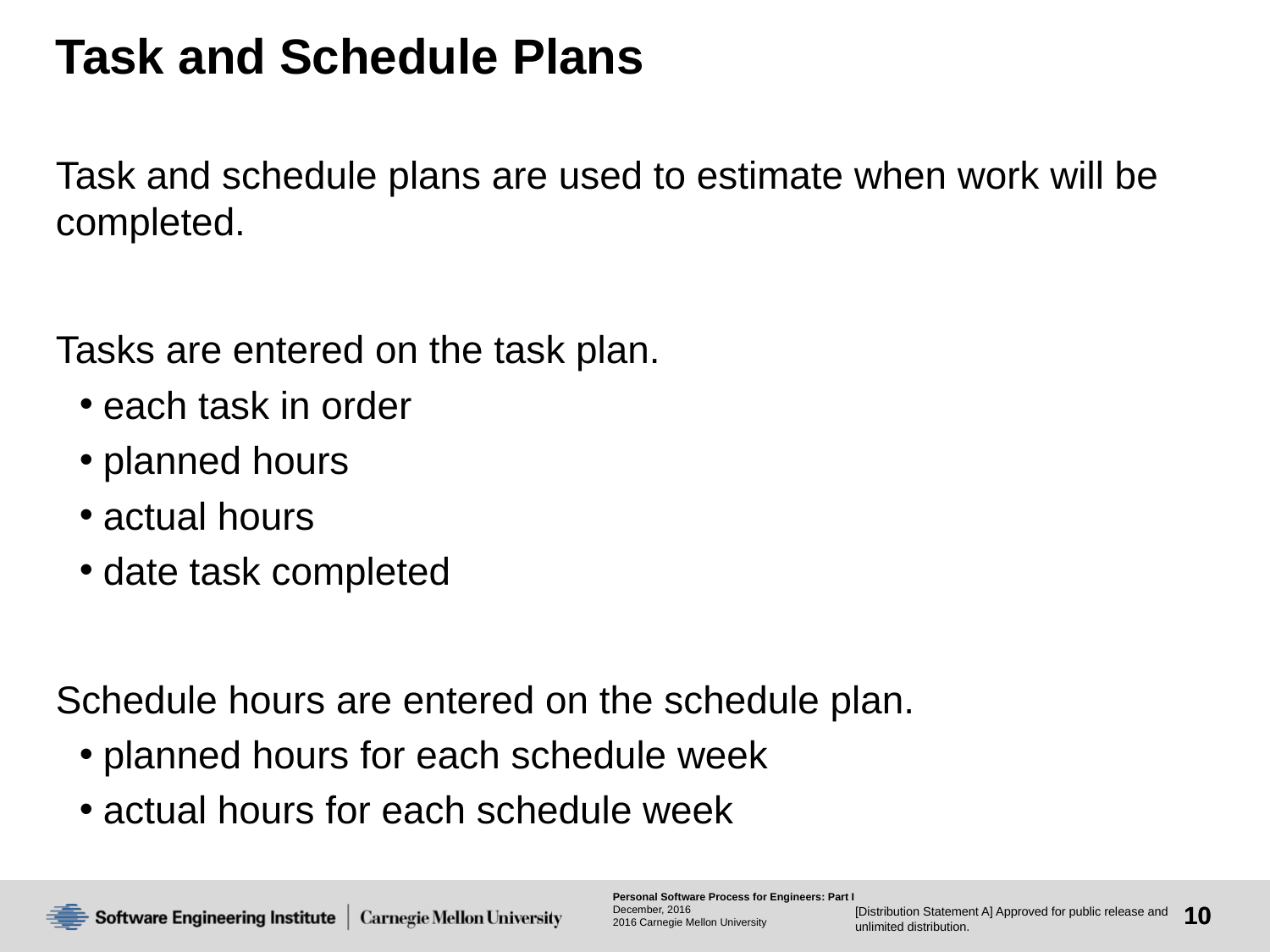

# Task and Schedule Plans
Task and schedule plans are used to estimate when work will be completed.

Tasks are entered on the task plan.
each task in order
planned hours
actual hours
date task completed

Schedule hours are entered on the schedule plan.
planned hours for each schedule week
actual hours for each schedule week